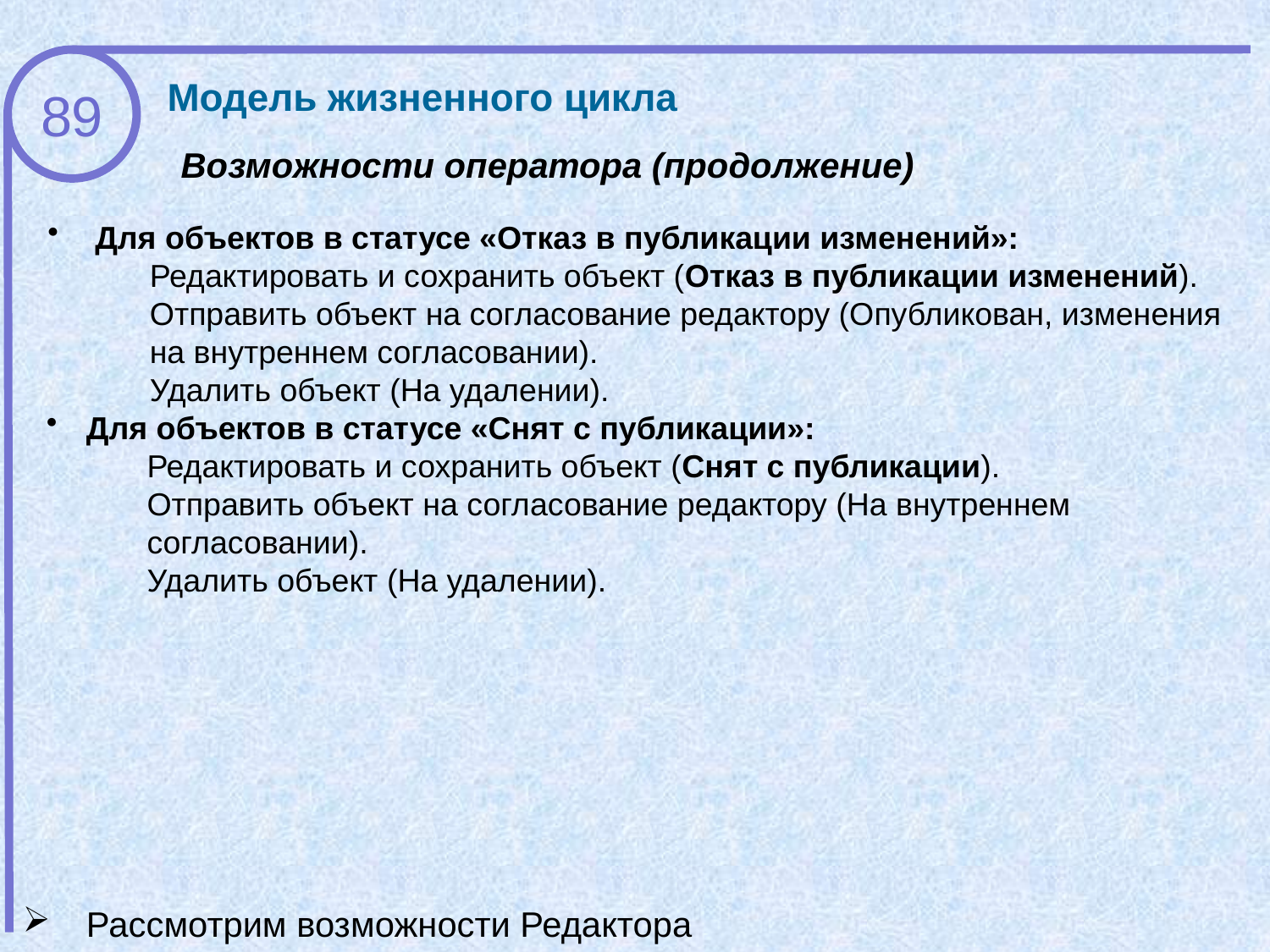

Модель жизненного цикла
89
Возможности оператора (продолжение)
 Для объектов в статусе «Отказ в публикации изменений»:
Редактировать и сохранить объект (Отказ в публикации изменений).
Отправить объект на согласование редактору (Опубликован, изменения на внутреннем согласовании).
Удалить объект (На удалении).
Для объектов в статусе «Снят с публикации»:
Редактировать и сохранить объект (Снят с публикации).
Отправить объект на согласование редактору (На внутреннем согласовании).
Удалить объект (На удалении).
Рассмотрим возможности Редактора